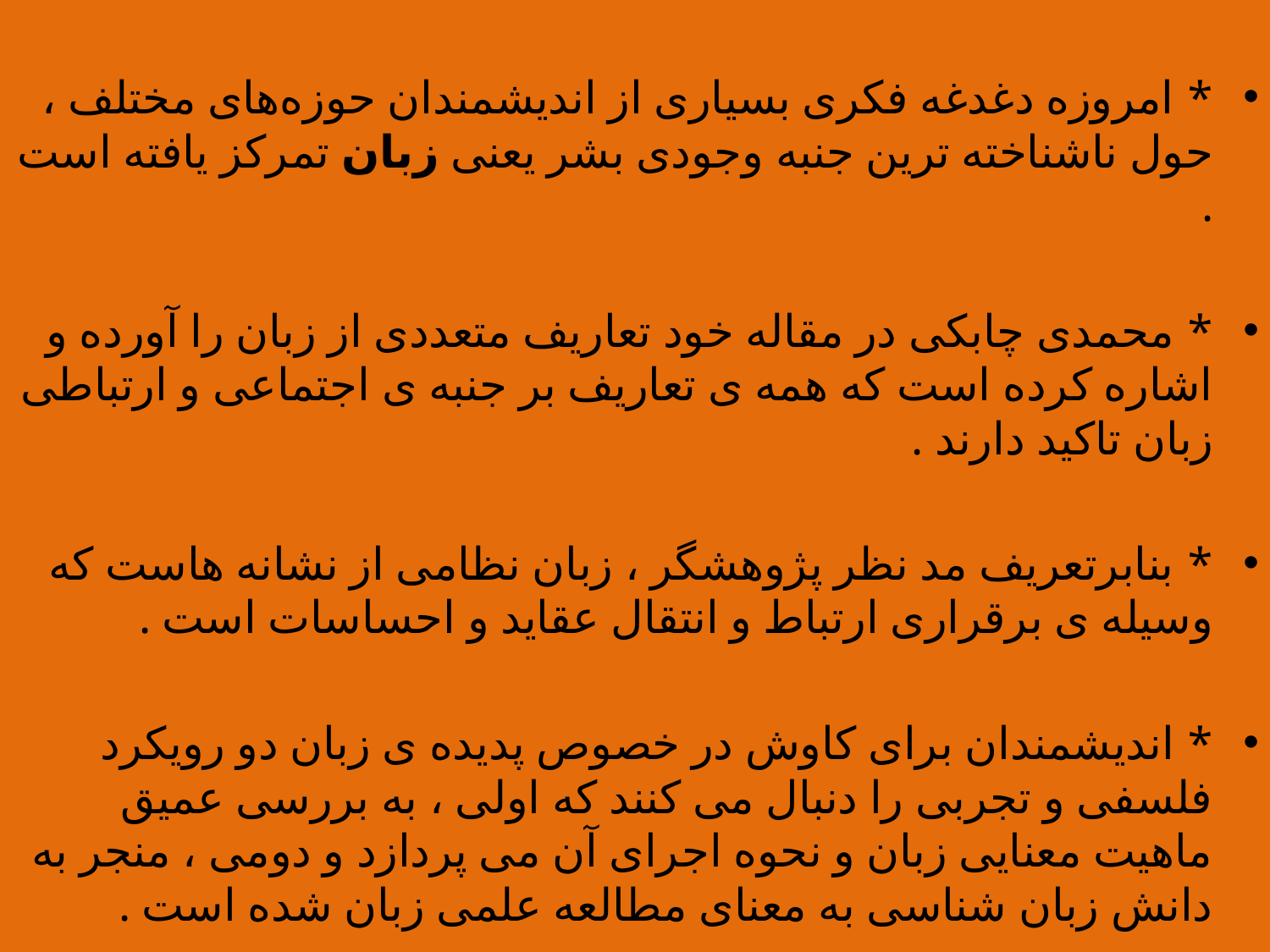

* امروزه دغدغه فکری بسیاری از اندیشمندان حوزه‌های مختلف ، حول ناشناخته ترین جنبه وجودی بشر یعنی زبان تمرکز یافته است .

* محمدی چابکی در مقاله خود تعاریف متعددی از زبان را آورده و اشاره کرده است که همه ی تعاریف بر جنبه ی اجتماعی و ارتباطی زبان تاکید دارند .

* بنابرتعریف مد نظر پژوهشگر ، زبان نظامی از نشانه هاست که وسیله ی برقراری ارتباط و انتقال عقاید و احساسات است .

* اندیشمندان برای کاوش در خصوص پدیده ی زبان دو رویکرد فلسفی و تجربی را دنبال می کنند که اولی ، به بررسی عمیق ماهیت معنایی زبان و نحوه اجرای آن می پردازد و دومی ، منجر به دانش زبان شناسی به معنای مطالعه علمی زبان شده است .

#